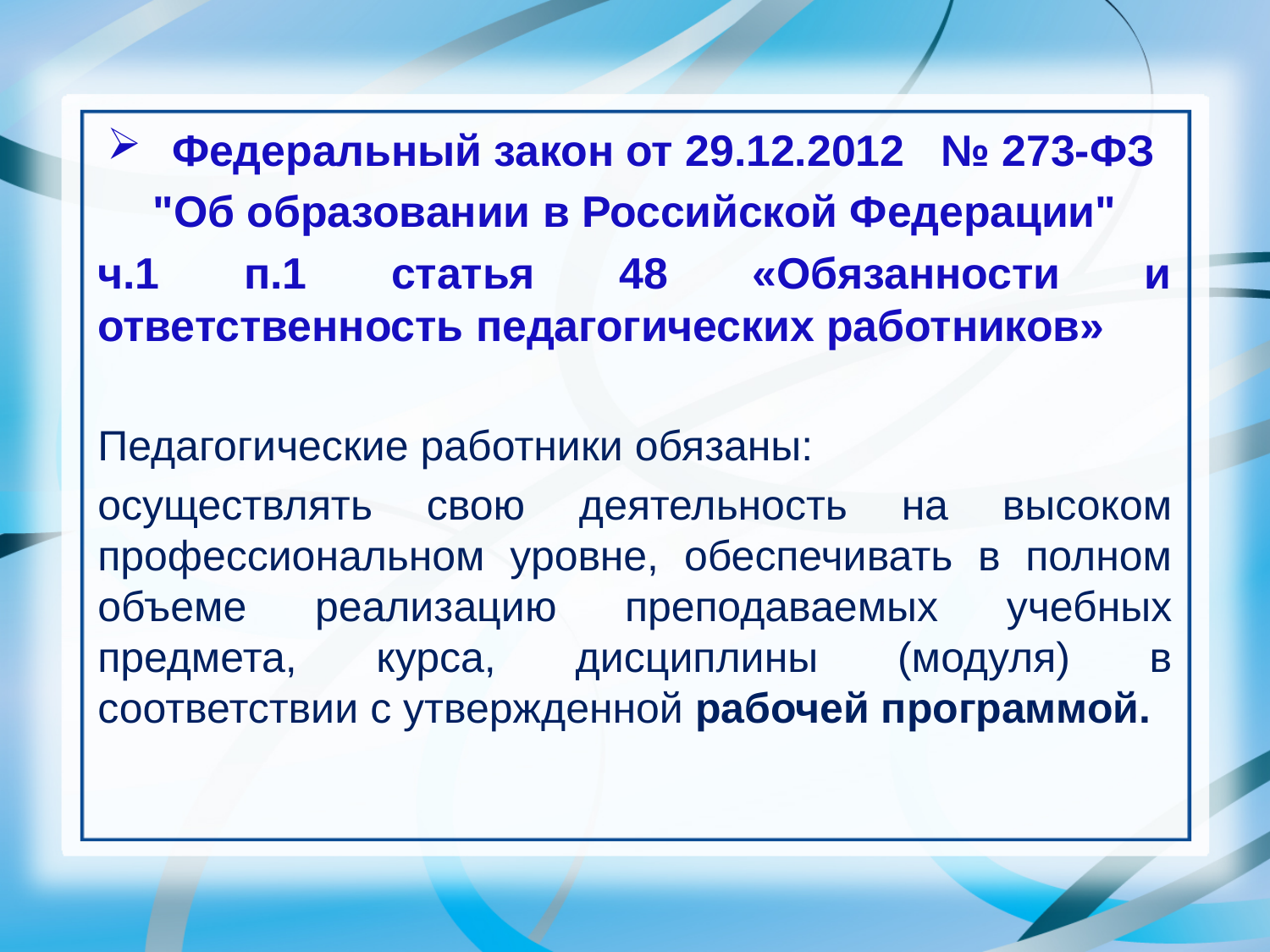

Федеральный закон от 29.12.2012   № 273-ФЗ
 "Об образовании в Российской Федерации"
ч.1 п.1 статья 48 «Обязанности и ответственность педагогических работников»

Педагогические работники обязаны:
осуществлять свою деятельность на высоком профессиональном уровне, обеспечивать в полном объеме реализацию преподаваемых учебных предмета, курса, дисциплины (модуля) в соответствии с утвержденной рабочей программой.